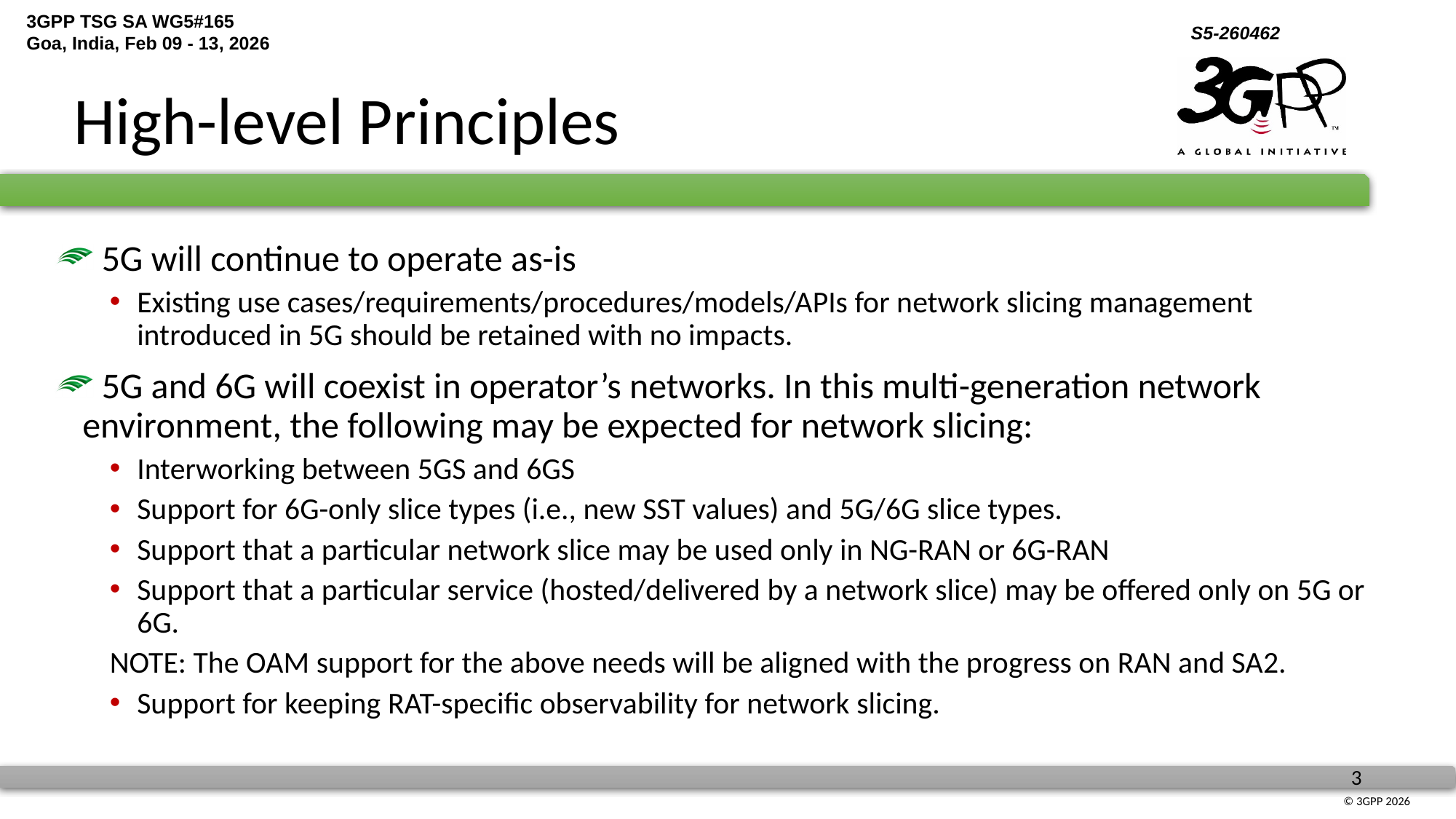

# High-level Principles
 5G will continue to operate as-is
Existing use cases/requirements/procedures/models/APIs for network slicing management introduced in 5G should be retained with no impacts.
 5G and 6G will coexist in operator’s networks. In this multi-generation network environment, the following may be expected for network slicing:
Interworking between 5GS and 6GS
Support for 6G-only slice types (i.e., new SST values) and 5G/6G slice types.
Support that a particular network slice may be used only in NG-RAN or 6G-RAN
Support that a particular service (hosted/delivered by a network slice) may be offered only on 5G or 6G.
NOTE: The OAM support for the above needs will be aligned with the progress on RAN and SA2.
Support for keeping RAT-specific observability for network slicing.